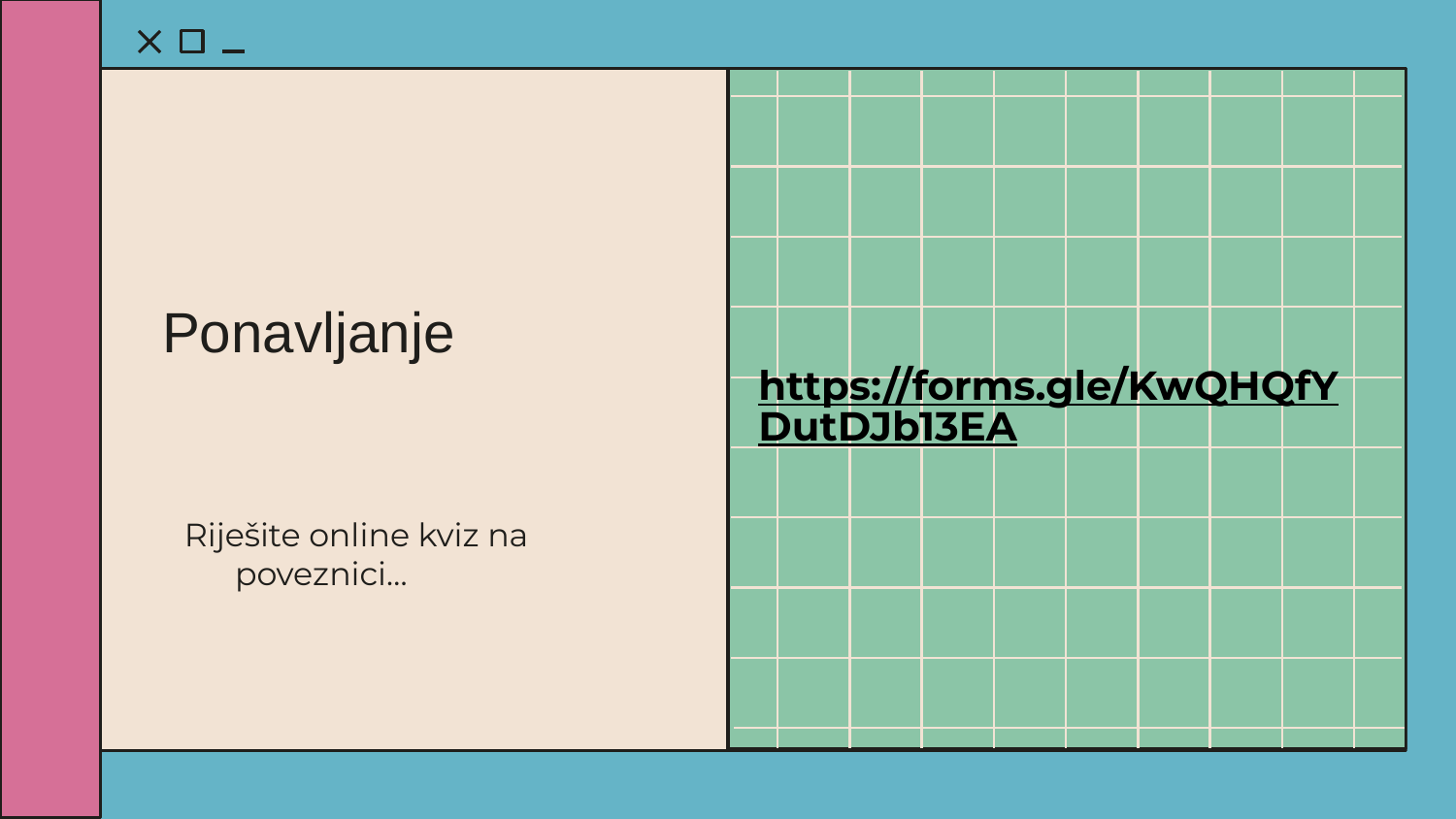

# Ponavljanje
https://forms.gle/KwQHQfYDutDJb13EA
Riješite online kviz na poveznici…